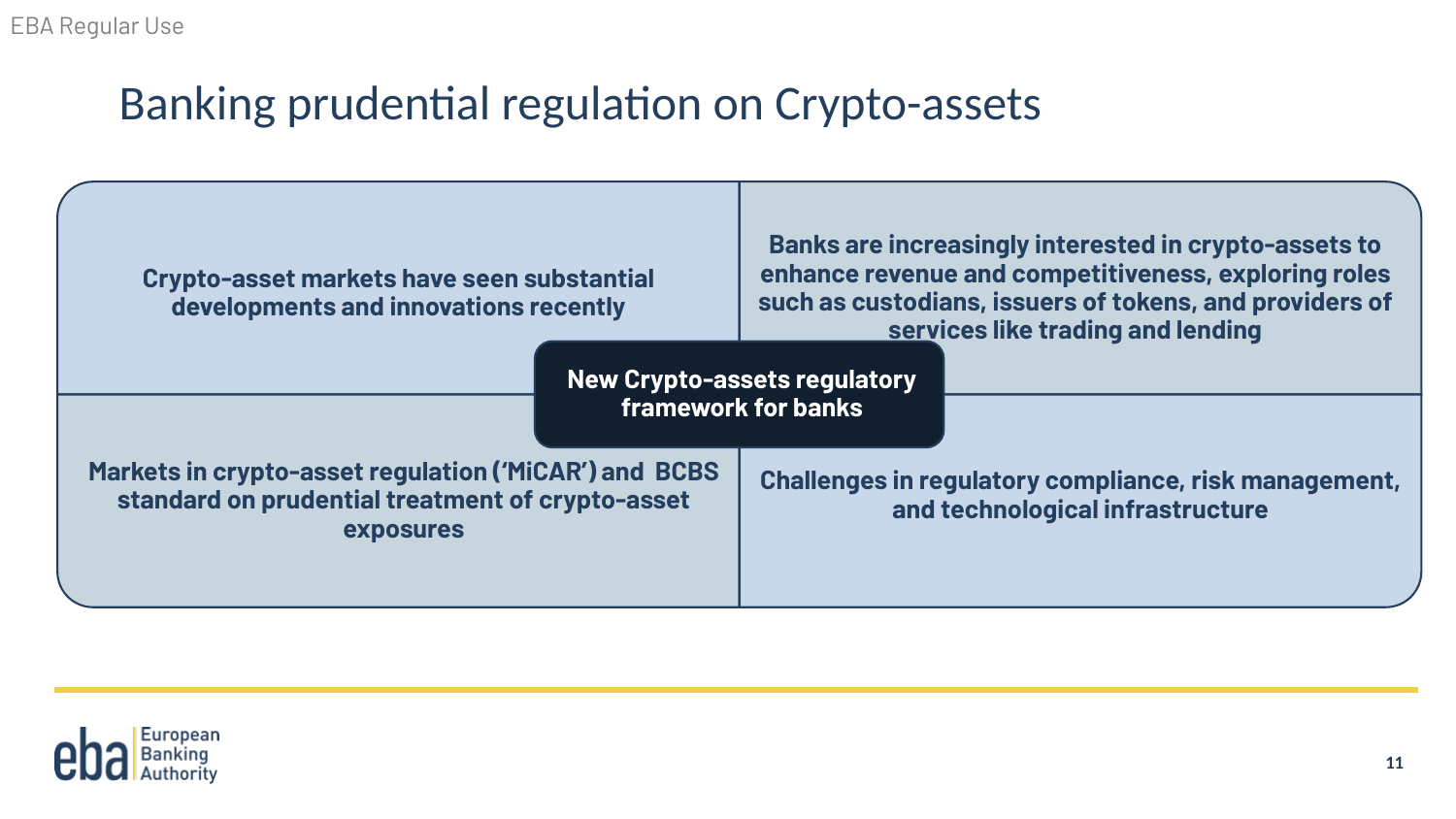

# Banking prudential regulation on Crypto-assets
Crypto-asset markets have seen substantial developments and innovations recently
Banks are increasingly interested in crypto-assets to enhance revenue and competitiveness, exploring roles such as custodians, issuers of tokens, and providers of services like trading and lending
Markets in crypto-asset regulation (‘MiCAR’) and  BCBS standard on prudential treatment of crypto-asset exposures
Challenges in regulatory compliance, risk management, and technological infrastructure
New Crypto-assets regulatory framework for banks
11